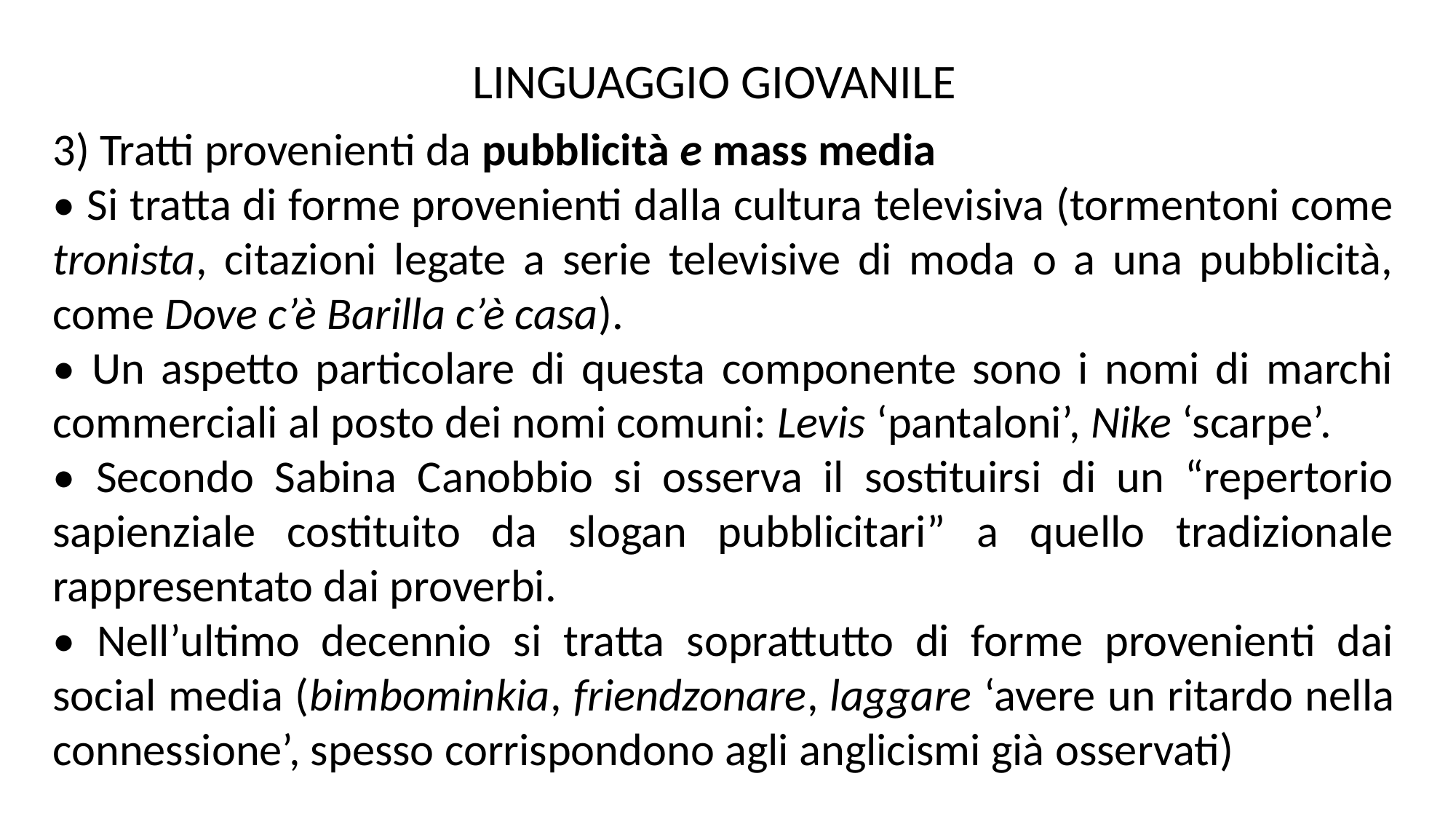

LINGUAGGIO GIOVANILE
3) Tratti provenienti da pubblicità e mass media
• Si tratta di forme provenienti dalla cultura televisiva (tormentoni come tronista, citazioni legate a serie televisive di moda o a una pubblicità, come Dove c’è Barilla c’è casa).
• Un aspetto particolare di questa componente sono i nomi di marchi commerciali al posto dei nomi comuni: Levis ‘pantaloni’, Nike ‘scarpe’.
• Secondo Sabina Canobbio si osserva il sostituirsi di un “repertorio sapienziale costituito da slogan pubblicitari” a quello tradizionale rappresentato dai proverbi.
• Nell’ultimo decennio si tratta soprattutto di forme provenienti dai social media (bimbominkia, friendzonare, laggare ‘avere un ritardo nella connessione’, spesso corrispondono agli anglicismi già osservati)